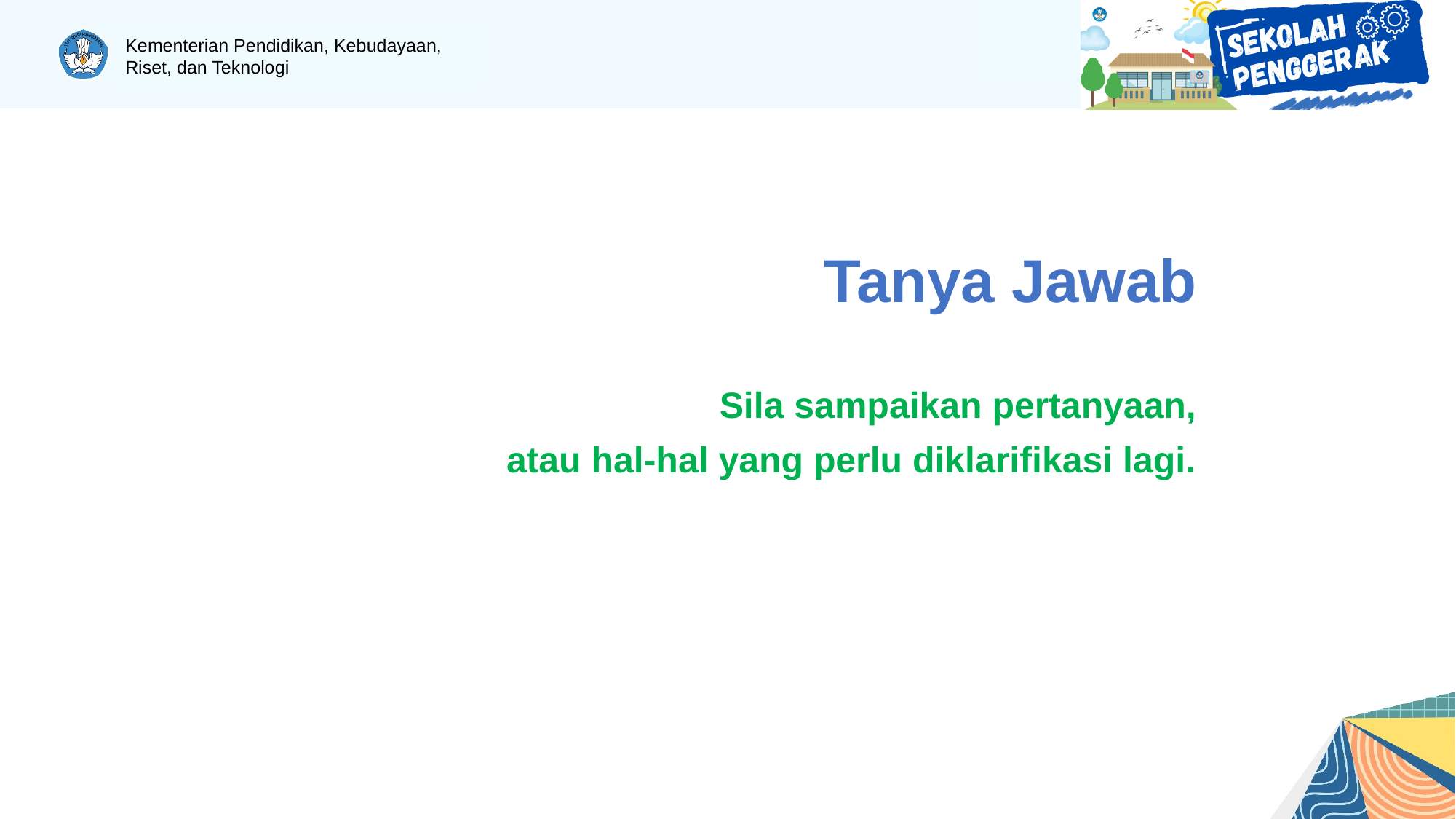

# Tanya Jawab
Sila sampaikan pertanyaan,
atau hal-hal yang perlu diklarifikasi lagi.